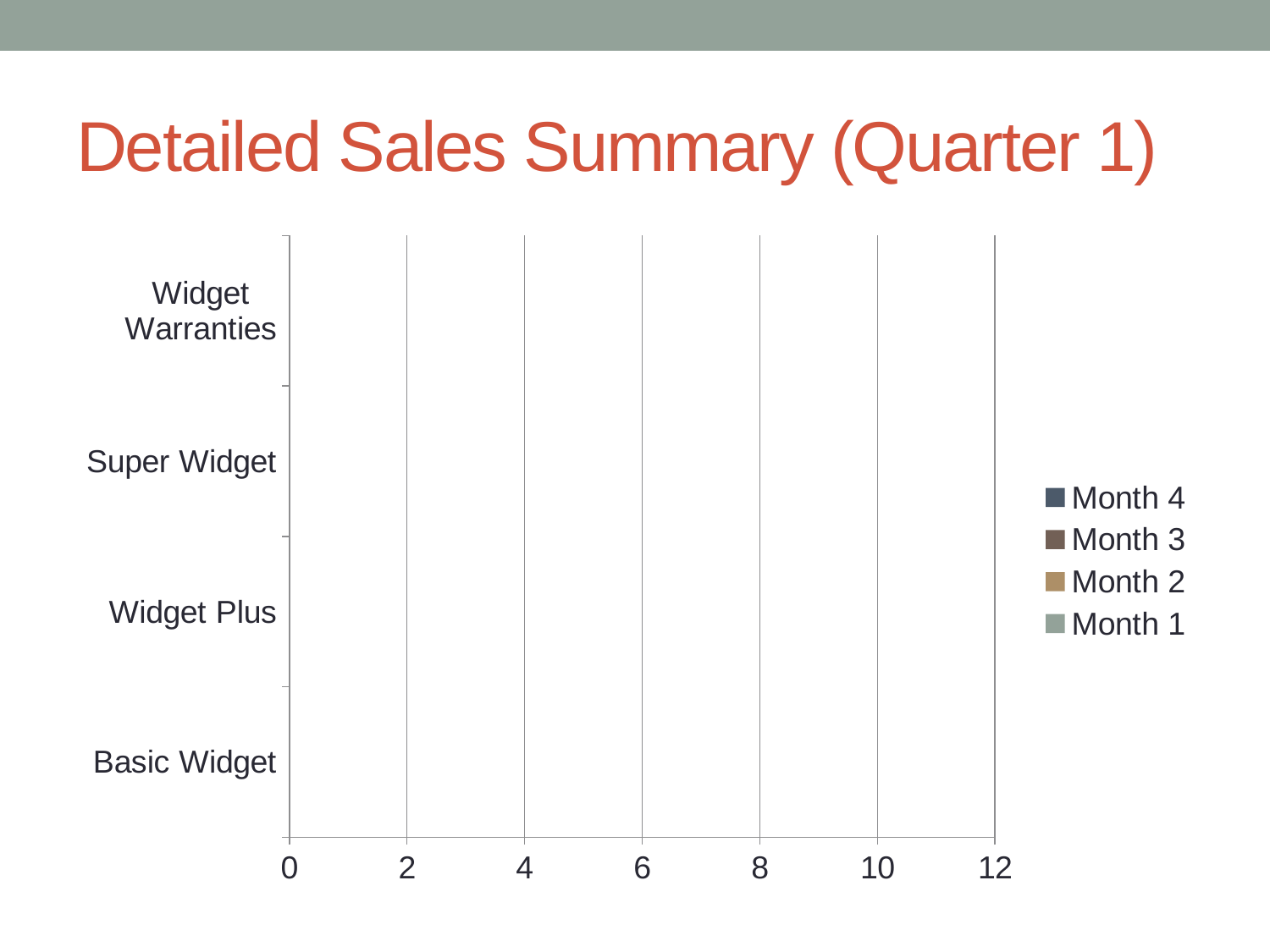

# Detailed Sales Summary (Quarter 1)

### Chart

| Category | Month 1 | Month 2 | Month 3 | Month 4 |
|---|---|---|---|---|
| Basic Widget | None | None | None | None |
| Widget Plus | None | None | None | None |
| Super Widget | None | None | None | None |
| Widget Warranties | None | None | None | None |